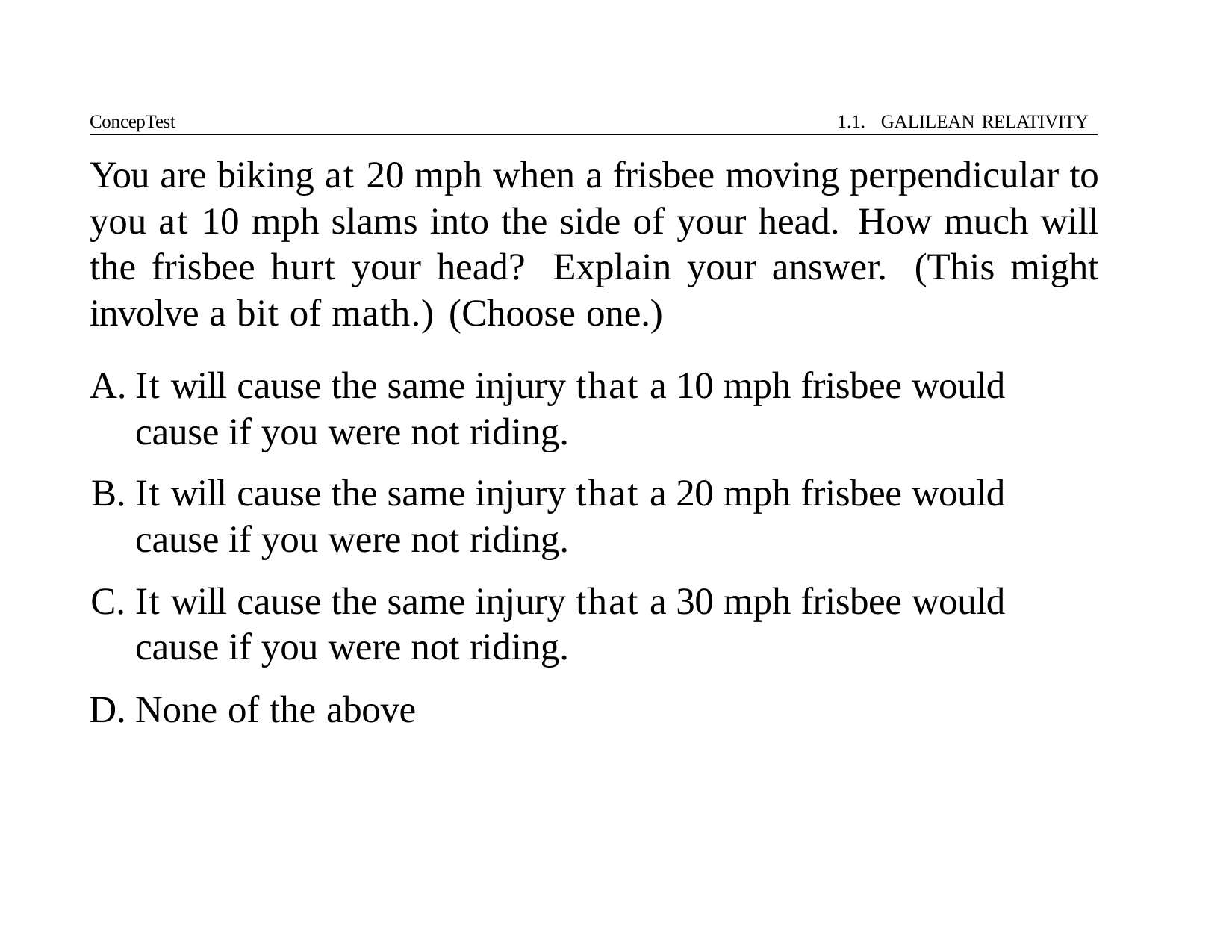

ConcepTest	1.1.  GALILEAN RELATIVITY

# You are biking at 20 mph when a frisbee moving perpendicular to you at 10 mph slams into the side of your head. How much will the frisbee hurt your head?  Explain your answer.  (This might involve a bit of math.) (Choose one.)
It will cause the same injury that a 10 mph frisbee would cause if you were not riding.
It will cause the same injury that a 20 mph frisbee would cause if you were not riding.
It will cause the same injury that a 30 mph frisbee would cause if you were not riding.
None of the above